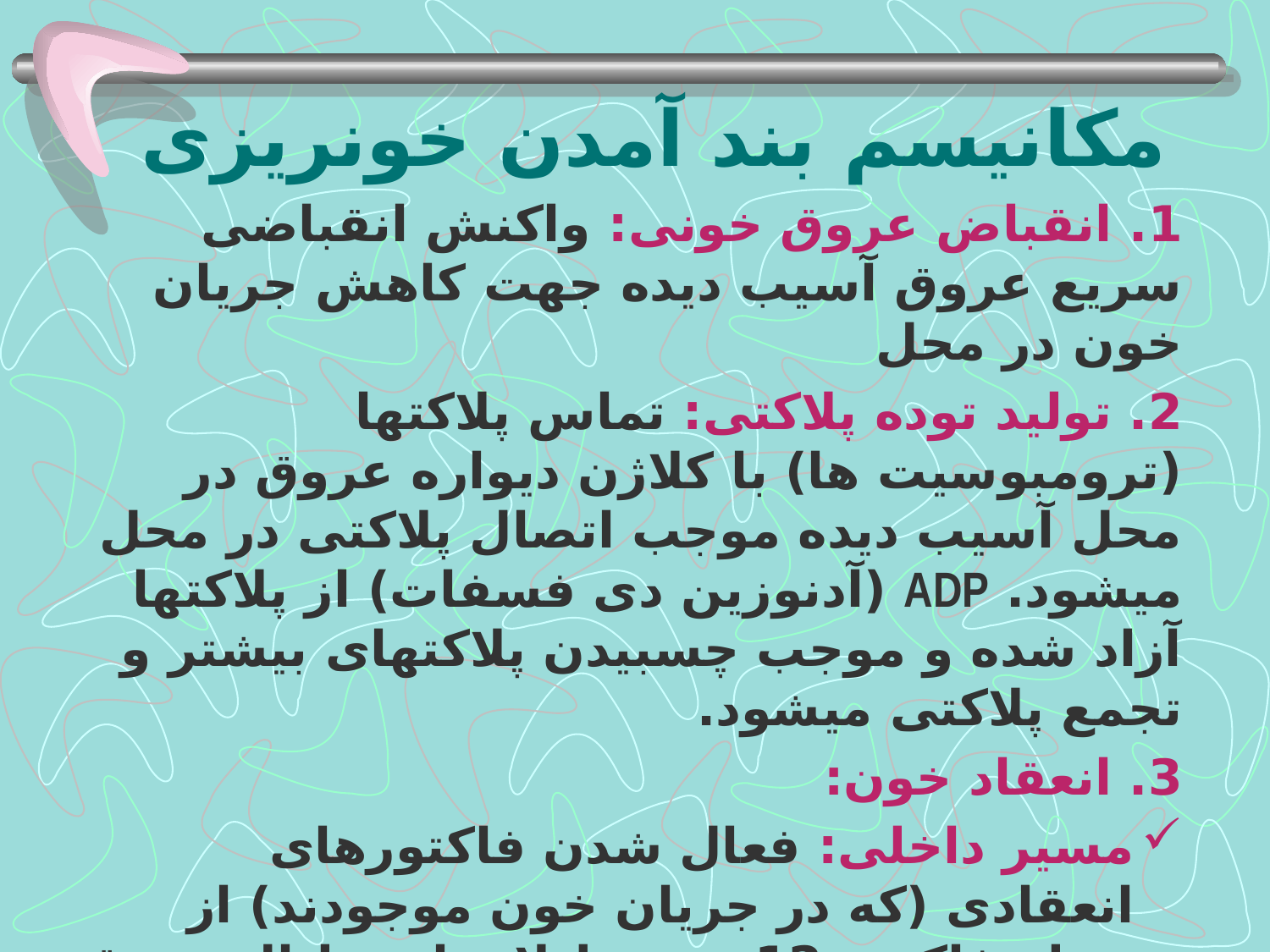

# مکانیسم بند آمدن خونریزی
1. انقباض عروق خونی: واکنش انقباضی سریع عروق آسیب دیده جهت کاهش جریان خون در محل
2. تولید توده پلاکتی: تماس پلاکتها (ترومبوسیت ها) با کلاژن دیواره عروق در محل آسیب دیده موجب اتصال پلاکتی در محل میشود. ADP (آدنوزین دی فسفات) از پلاکتها آزاد شده و موجب چسبیدن پلاکتهای بیشتر و تجمع پلاکتی میشود.
3. انعقاد خون:
مسیر داخلی: فعال شدن فاکتورهای انعقادی (که در جریان خون موجودند) از جمله فاکتور 12، توسط لایه اندوتلیال عروق آسیب دیده موجب فعال شدن فاکتور 10(X)← تبدیل پروترومبین به ترومبین ← تبدیل فیبرینوژن به فیبرین پایدار در لخته میشود.